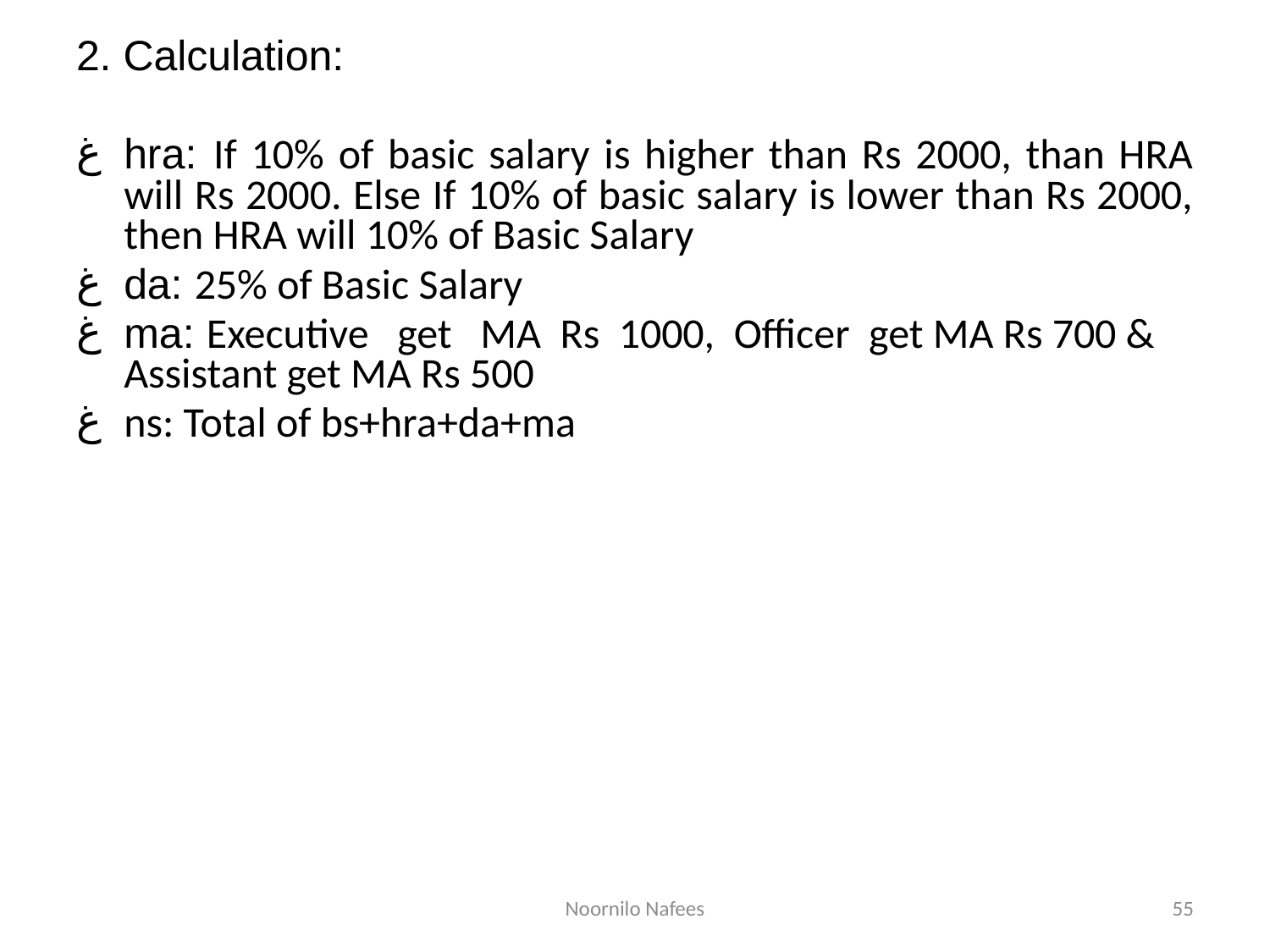

2. Calculation:

hra: If 10% of basic salary is higher than Rs 2000, than HRA will Rs 2000. Else If 10% of basic salary is lower than Rs 2000, then HRA will 10% of Basic Salary
da: 25% of Basic Salary
ma: Executive   get   MA  Rs  1000,  Officer  get MA Rs 700 & Assistant get MA Rs 500
ns: Total of bs+hra+da+ma
Noornilo Nafees
55